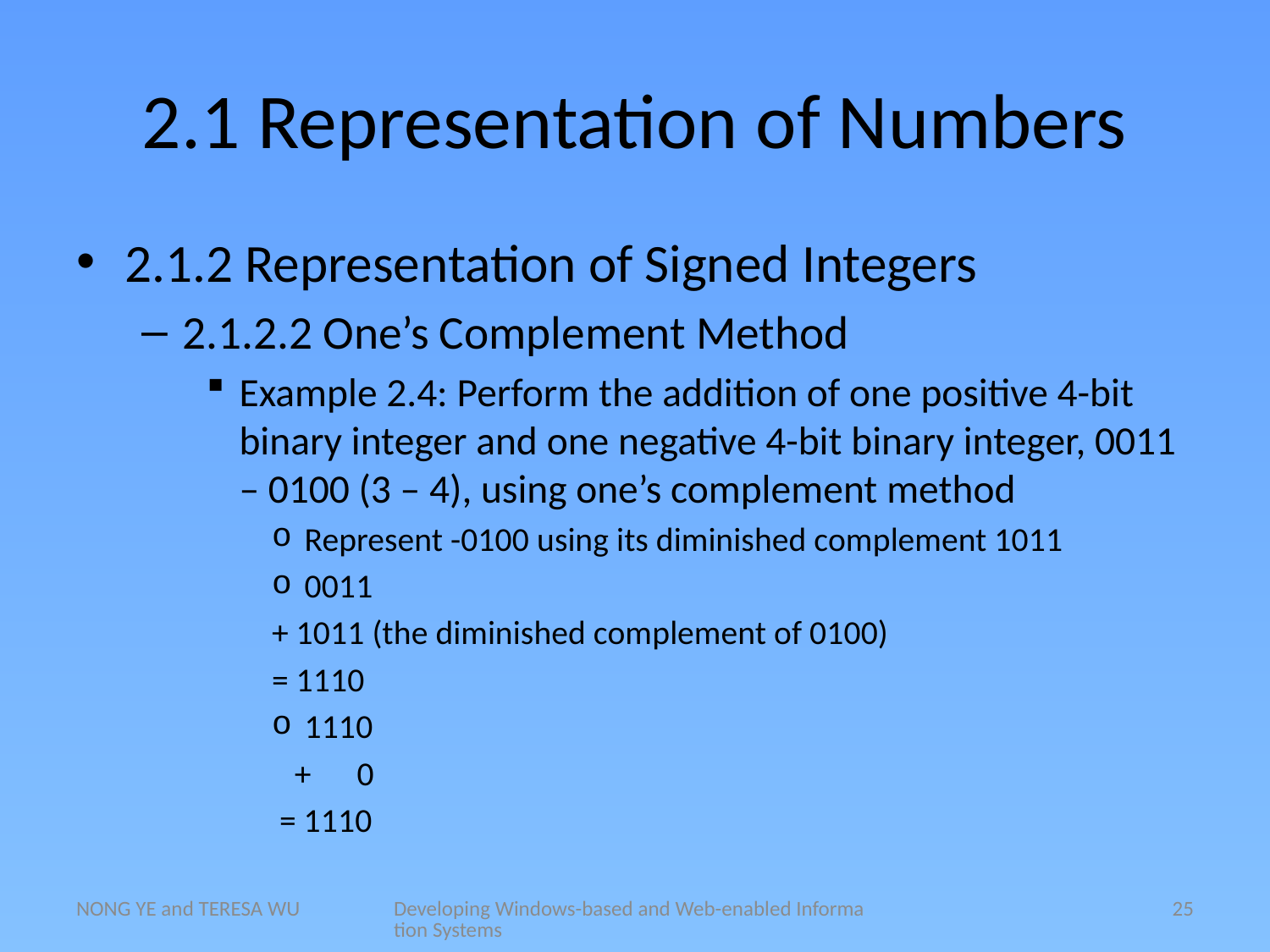

# 2.1 Representation of Numbers
2.1.2 Representation of Signed Integers
2.1.2.2 One’s Complement Method
Example 2.4: Perform the addition of one positive 4-bit binary integer and one negative 4-bit binary integer, 0011 – 0100 (3 – 4), using one’s complement method
Represent -0100 using its diminished complement 1011
0011
+ 1011 (the diminished complement of 0100)
= 1110
1110
   +      0
 = 1110

NONG YE and TERESA WU
Developing Windows-based and Web-enabled Information Systems
25